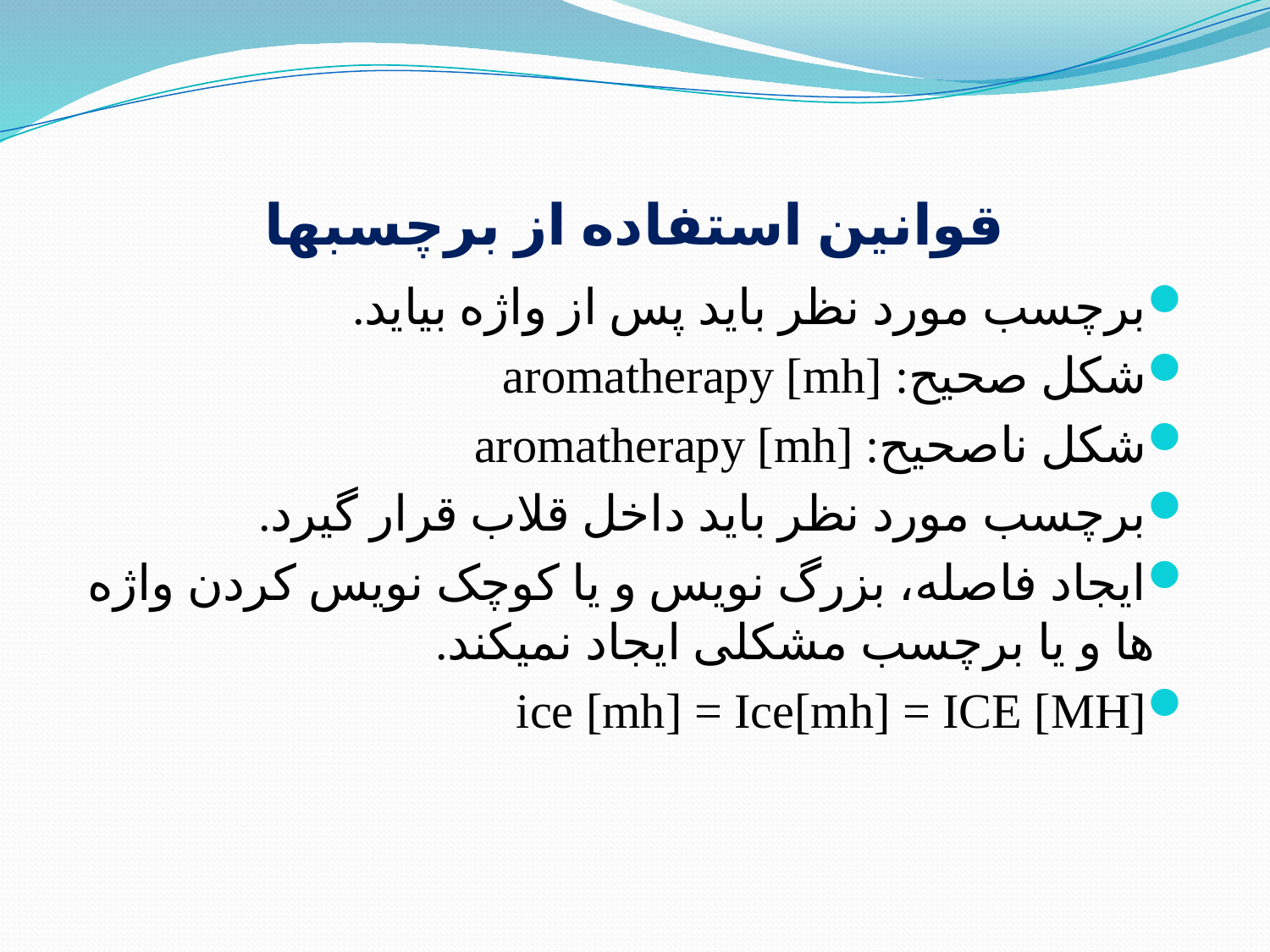

# قوانین استفاده از برچسبها
برچسب مورد نظر باید پس از واژه بیاید.
شکل صحیح: aromatherapy [mh]
شکل ناصحیح: [mh] aromatherapy
برچسب مورد نظر باید داخل قلاب قرار گیرد.
ایجاد فاصله، بزرگ نویس و یا کوچک نویس کردن واژه ها و یا برچسب مشکلی ایجاد نمیکند.
	ice [mh] = Ice[mh] = ICE [MH]